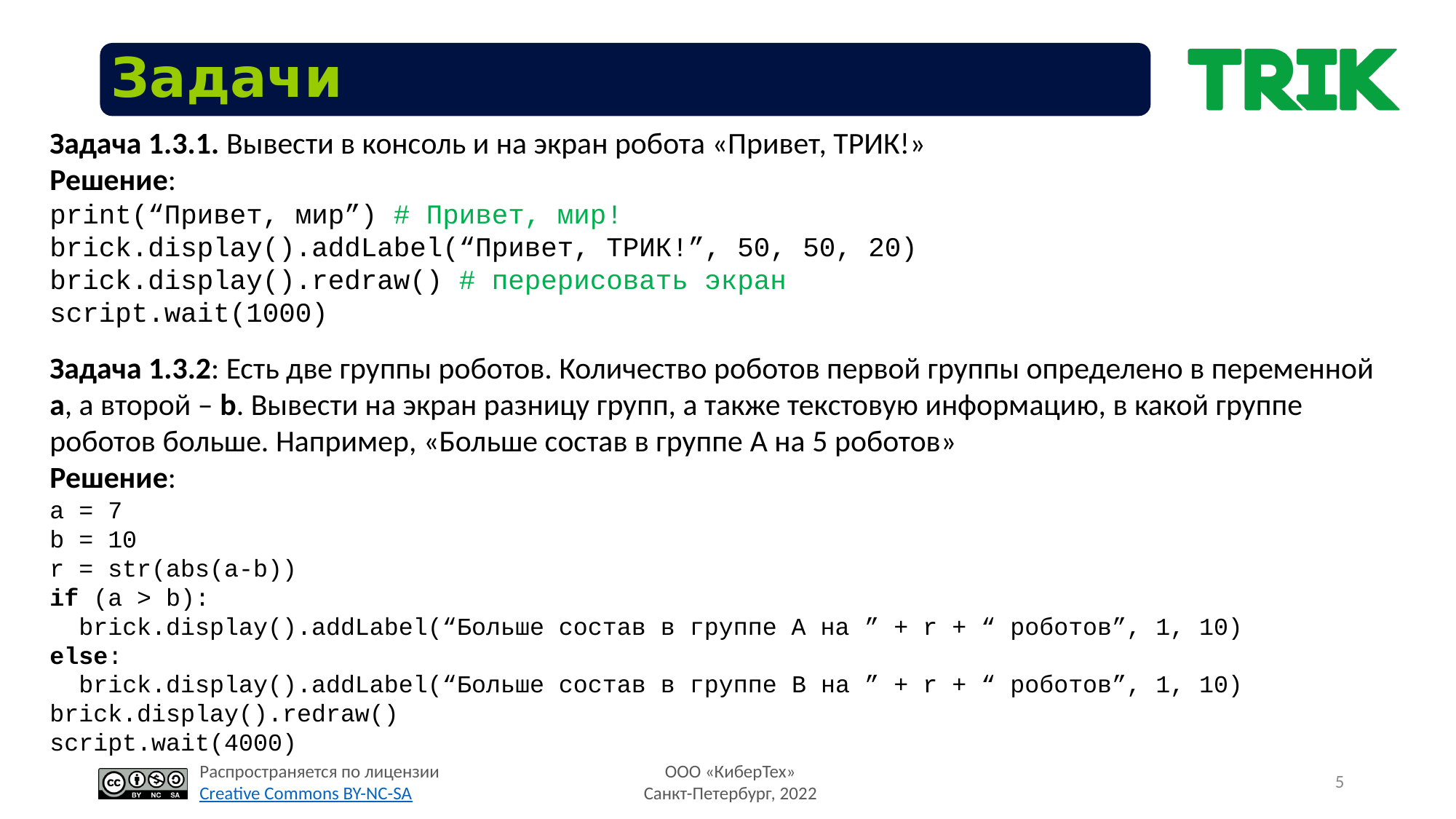

# Задачи
Задача 1.3.1. Вывести в консоль и на экран робота «Привет, ТРИК!»
Решение:
print(“Привет, мир”) # Привет, мир!
brick.display().addLabel(“Привет, ТРИК!”, 50, 50, 20)
brick.display().redraw() # перерисовать экран
script.wait(1000)
Задача 1.3.2: Есть две группы роботов. Количество роботов первой группы определено в переменной a, а второй – b. Вывести на экран разницу групп, а также текстовую информацию, в какой группе роботов больше. Например, «Больше состав в группе A на 5 роботов»
Решение:
a = 7
b = 10
r = str(abs(a-b))
if (a > b):
  brick.display().addLabel(“Больше состав в группе А на ” + r + “ роботов”, 1, 10)
else:
  brick.display().addLabel(“Больше состав в группе B на ” + r + “ роботов”, 1, 10)
brick.display().redraw()
script.wait(4000)

5